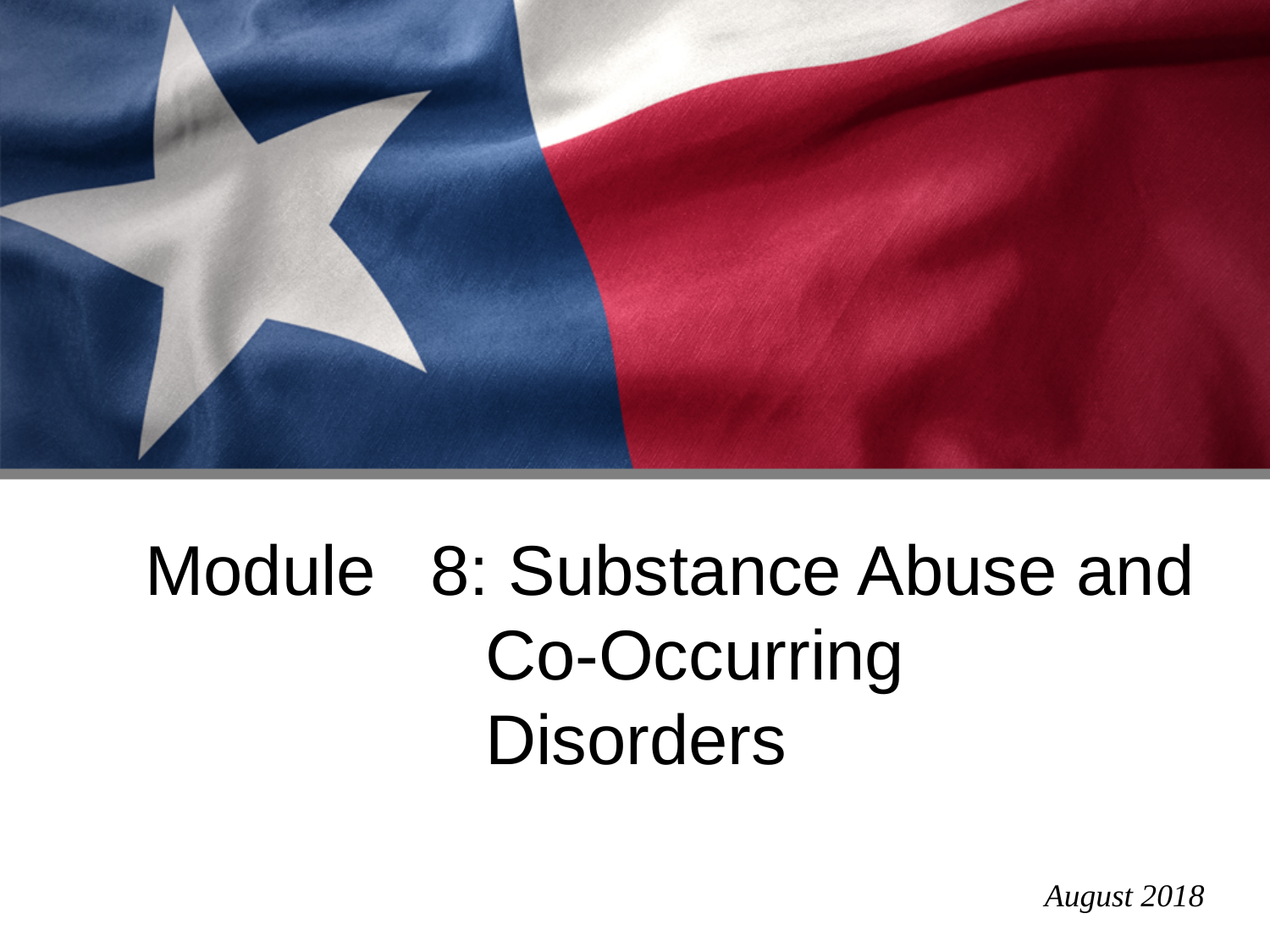

# 8: Substance Abuse and Co-Occurring Disorders